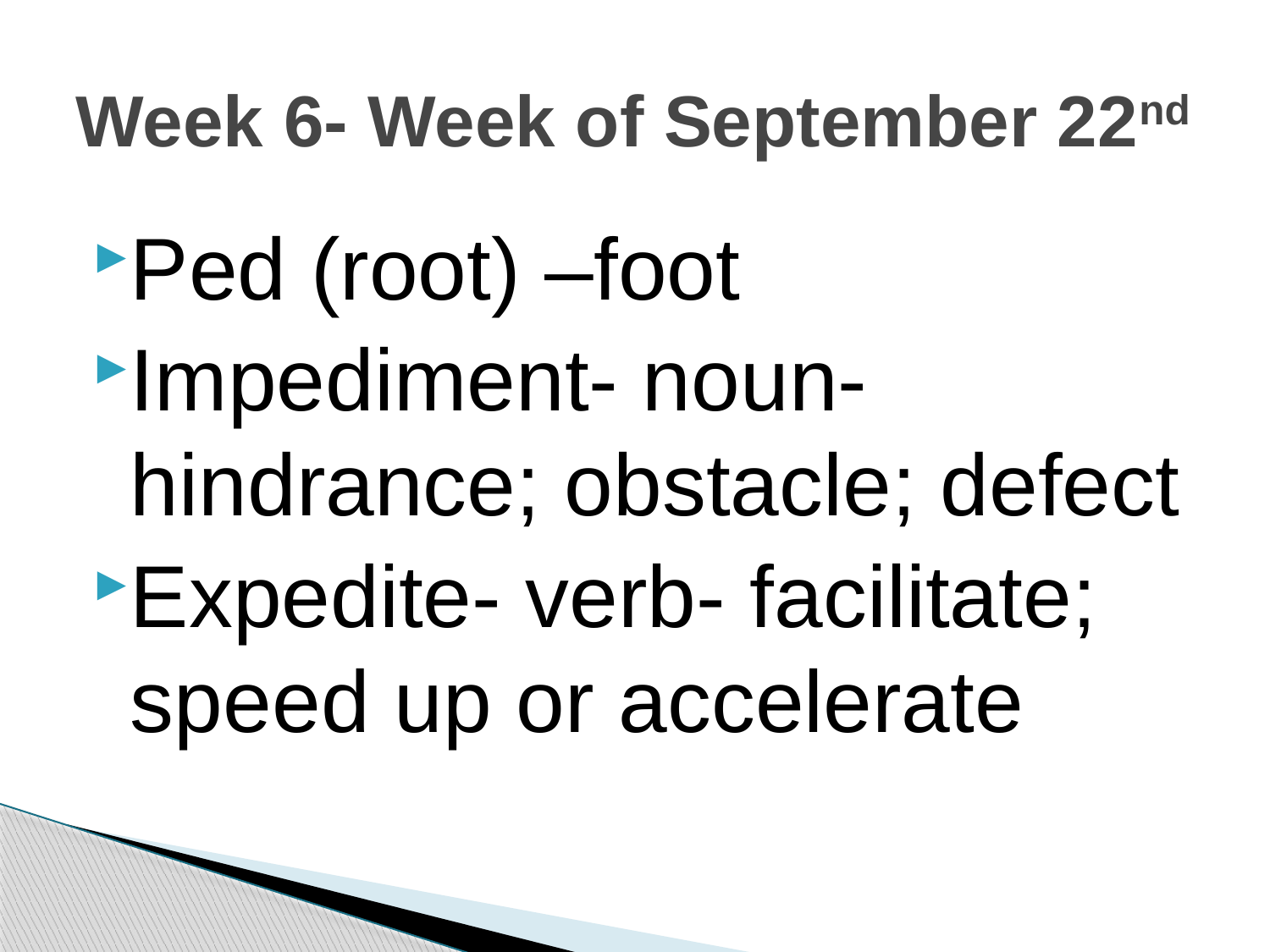

# Week 6- Week of September 22nd
Ped (root) –foot
Impediment- noun- hindrance; obstacle; defect
Expedite- verb- facilitate; speed up or accelerate